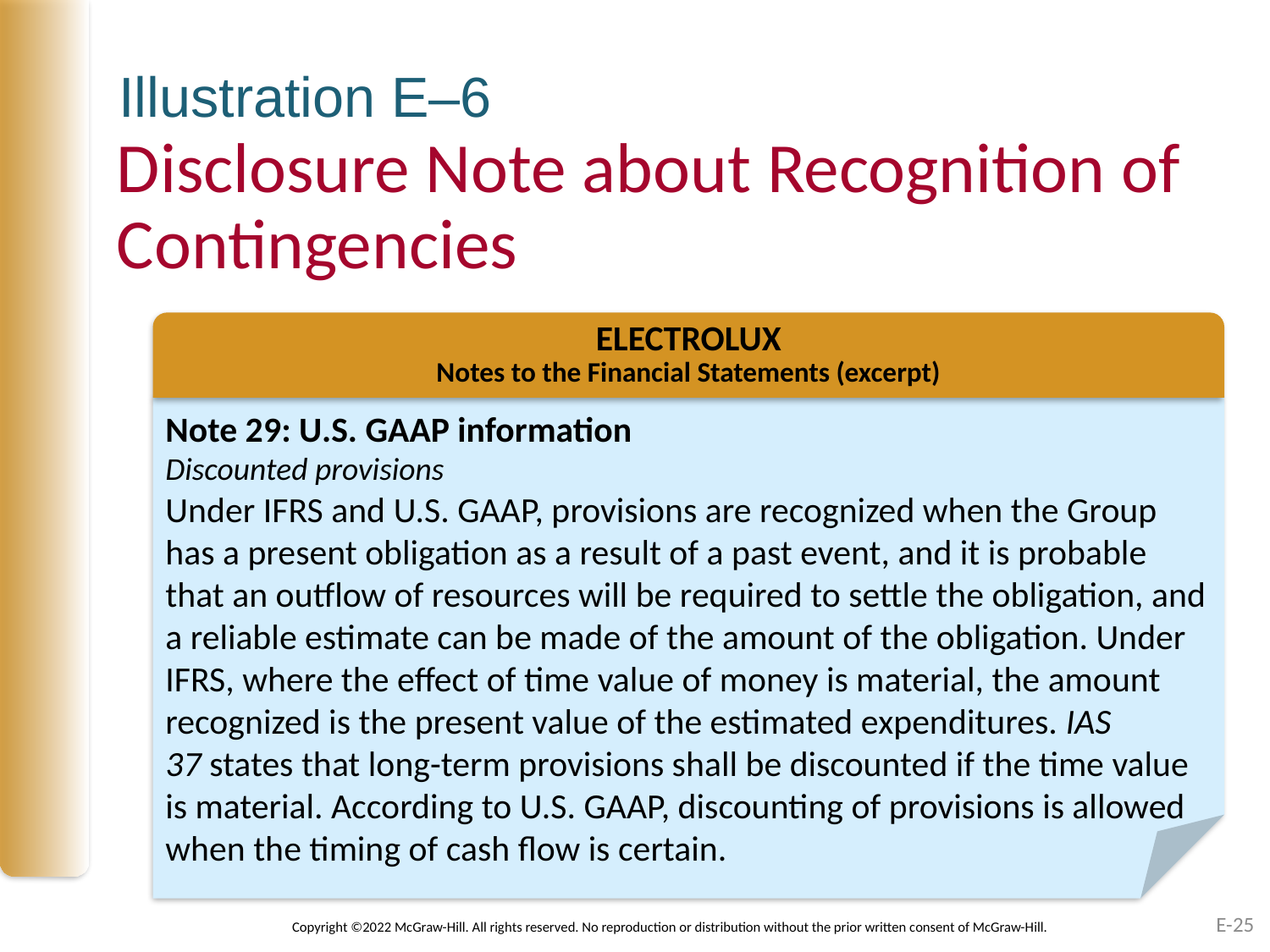

Illustration E–6
# Disclosure Note about Recognition of Contingencies

ELECTROLUX
Notes to the Financial Statements (excerpt)

Note 29: U.S. GAAP information
Discounted provisions
Under IFRS and U.S. GAAP, provisions are recognized when the Group has a present obligation as a result of a past event, and it is probable that an outflow of resources will be required to settle the obligation, and a reliable estimate can be made of the amount of the obligation. Under IFRS, where the effect of time value of money is material, the amount recognized is the present value of the estimated expenditures. IAS 37 states that long-term provisions shall be discounted if the time value is material. According to U.S. GAAP, discounting of provisions is allowed when the timing of cash flow is certain.
E-25
Copyright ©2022 McGraw-Hill. All rights reserved. No reproduction or distribution without the prior written consent of McGraw-Hill.